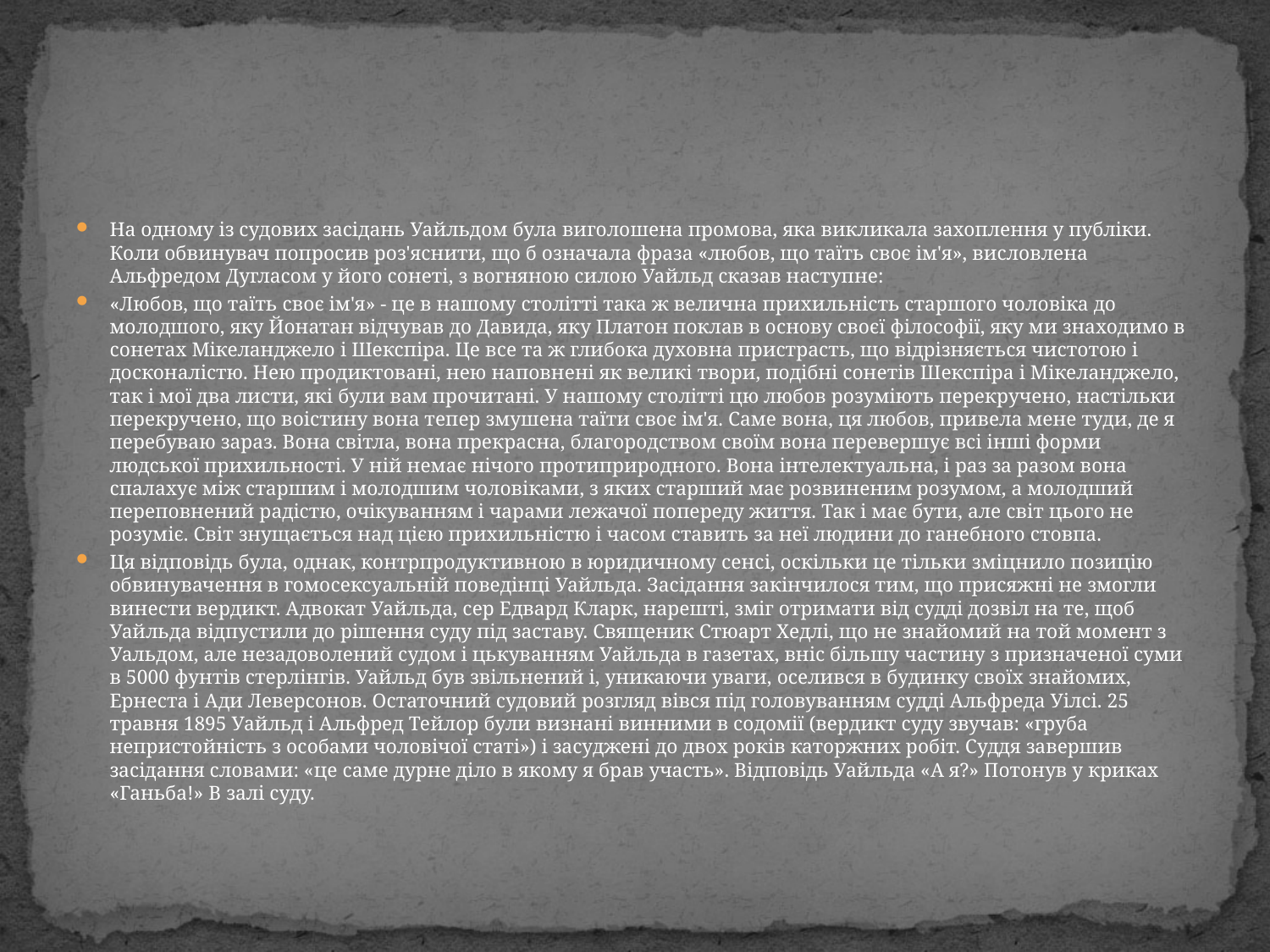

На одному із судових засідань Уайльдом була виголошена промова, яка викликала захоплення у публіки. Коли обвинувач попросив роз'яснити, що б означала фраза «любов, що таїть своє ім'я», висловлена ​​Альфредом Дугласом у його сонеті, з вогняною силою Уайльд сказав наступне:
«Любов, що таїть своє ім'я» - це в нашому столітті така ж велична прихильність старшого чоловіка до молодшого, яку Йонатан відчував до Давида, яку Платон поклав в основу своєї філософії, яку ми знаходимо в сонетах Мікеланджело і Шекспіра. Це все та ж глибока духовна пристрасть, що відрізняється чистотою і досконалістю. Нею продиктовані, нею наповнені як великі твори, подібні сонетів Шекспіра і Мікеланджело, так і мої два листи, які були вам прочитані. У нашому столітті цю любов розуміють перекручено, настільки перекручено, що воістину вона тепер змушена таїти своє ім'я. Саме вона, ця любов, привела мене туди, де я перебуваю зараз. Вона світла, вона прекрасна, благородством своїм вона перевершує всі інші форми людської прихильності. У ній немає нічого протиприродного. Вона інтелектуальна, і раз за разом вона спалахує між старшим і молодшим чоловіками, з яких старший має розвиненим розумом, а молодший переповнений радістю, очікуванням і чарами лежачої попереду життя. Так і має бути, але світ цього не розуміє. Світ знущається над цією прихильністю і часом ставить за неї людини до ганебного стовпа.
Ця відповідь була, однак, контрпродуктивною в юридичному сенсі, оскільки це тільки зміцнило позицію обвинувачення в гомосексуальній поведінці Уайльда. Засідання закінчилося тим, що присяжні не змогли винести вердикт. Адвокат Уайльда, сер Едвард Кларк, нарешті, зміг отримати від судді дозвіл на те, щоб Уайльда відпустили до рішення суду під заставу. Священик Стюарт Хедлі, що не знайомий на той момент з Уальдом, але незадоволений судом і цькуванням Уайльда в газетах, вніс більшу частину з призначеної суми в 5000 фунтів стерлінгів. Уайльд був звільнений і, уникаючи уваги, оселився в будинку своїх знайомих, Ернеста і Ади Леверсонов. Остаточний судовий розгляд вівся під головуванням судді Альфреда Уілсі. 25 травня 1895 Уайльд і Альфред Тейлор були визнані винними в содомії (вердикт суду звучав: «груба непристойність з особами чоловічої статі») і засуджені до двох років каторжних робіт. Суддя завершив засідання словами: «це саме дурне діло в якому я брав участь». Відповідь Уайльда «А я?» Потонув у криках «Ганьба!» В залі суду.